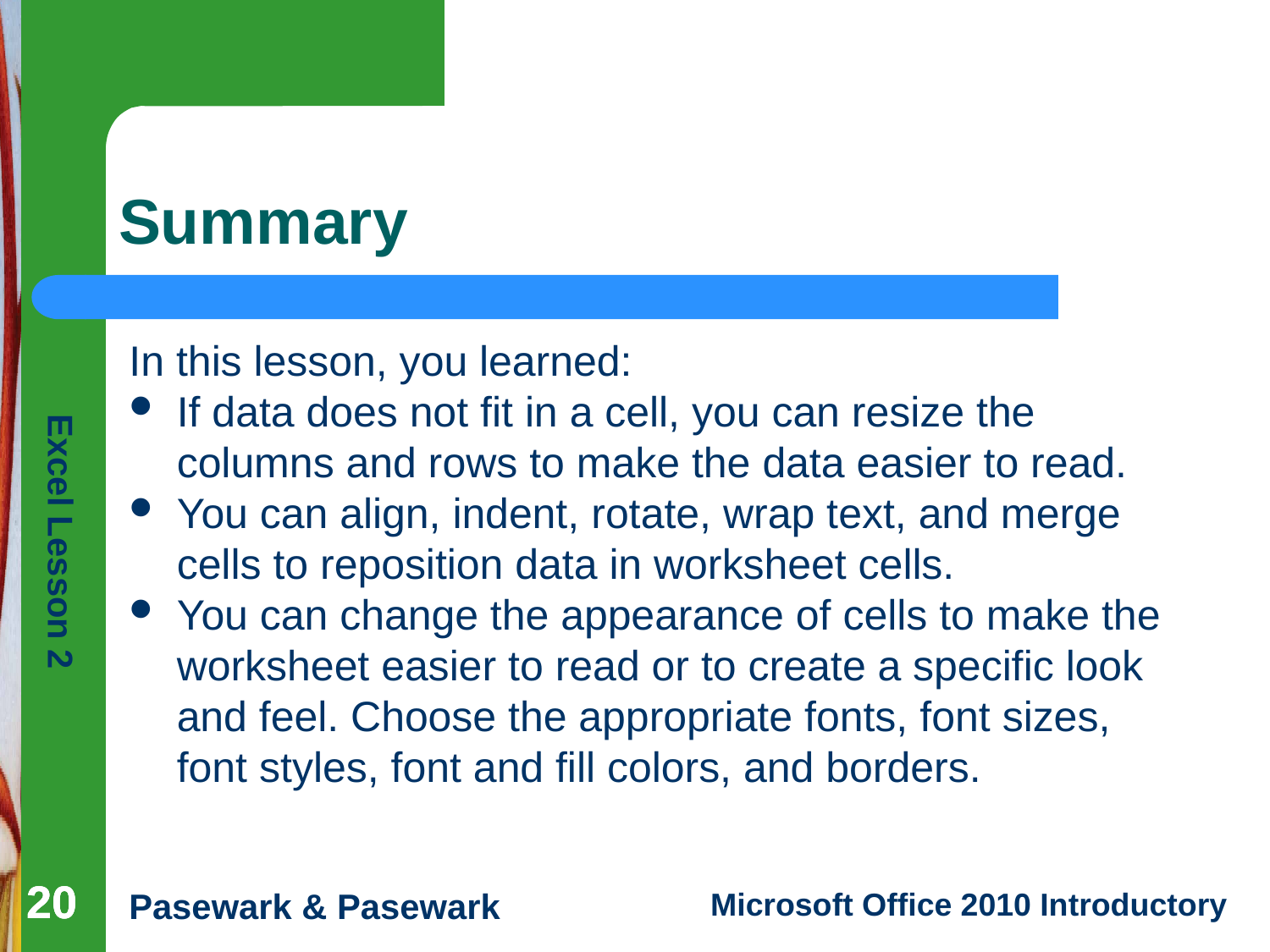

# Summary
In this lesson, you learned:
If data does not fit in a cell, you can resize the columns and rows to make the data easier to read.
You can align, indent, rotate, wrap text, and merge cells to reposition data in worksheet cells.
You can change the appearance of cells to make the worksheet easier to read or to create a specific look and feel. Choose the appropriate fonts, font sizes, font styles, font and fill colors, and borders.
20
20
20